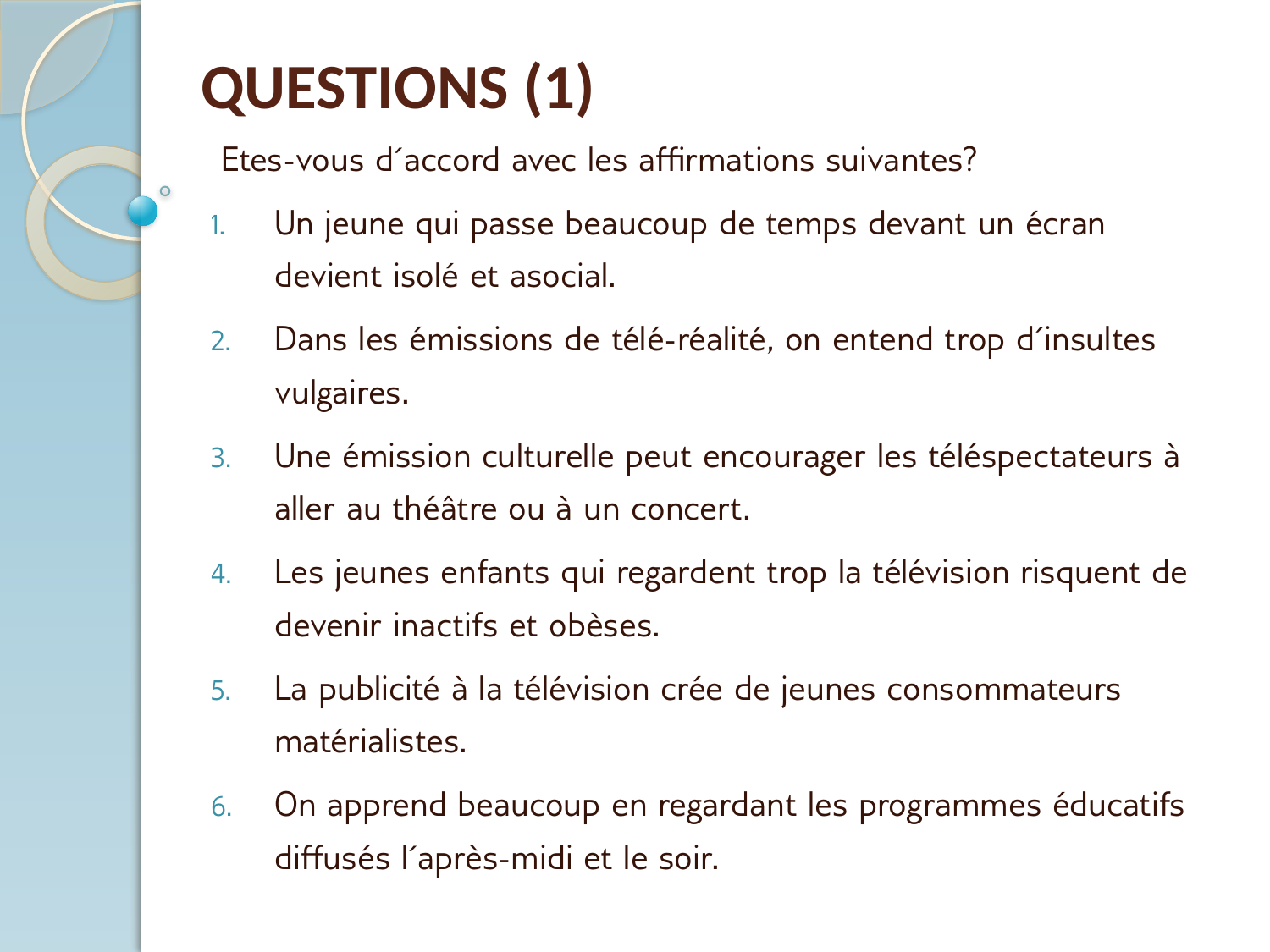

# QUESTIONS (1)
Etes-vous d´accord avec les affirmations suivantes?
Un jeune qui passe beaucoup de temps devant un écran devient isolé et asocial.
Dans les émissions de télé-réalité, on entend trop d´insultes vulgaires.
Une émission culturelle peut encourager les téléspectateurs à aller au théâtre ou à un concert.
Les jeunes enfants qui regardent trop la télévision risquent de devenir inactifs et obèses.
La publicité à la télévision crée de jeunes consommateurs matérialistes.
On apprend beaucoup en regardant les programmes éducatifs diffusés l´après-midi et le soir.